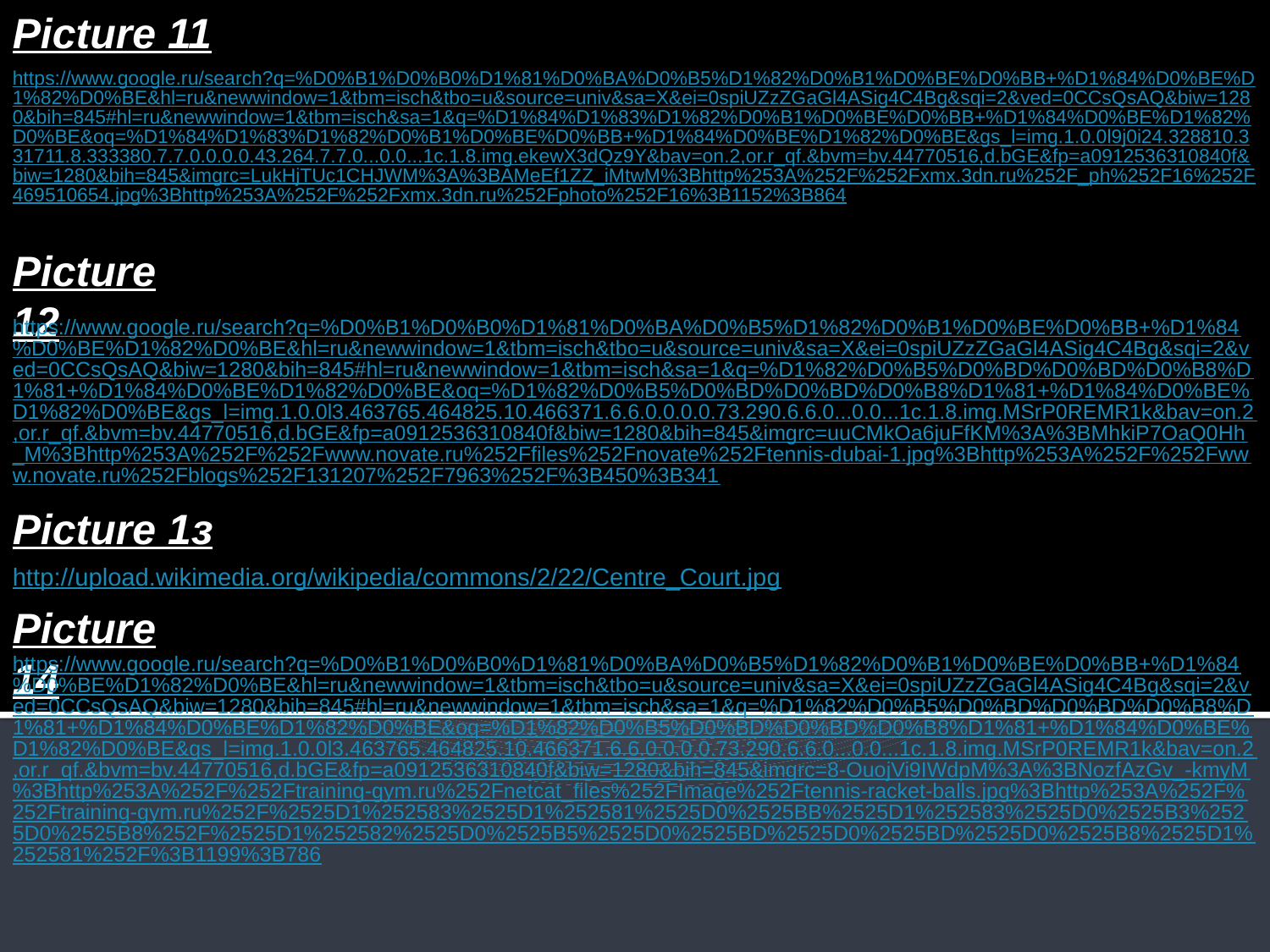

Picture 11
https://www.google.ru/search?q=%D0%B1%D0%B0%D1%81%D0%BA%D0%B5%D1%82%D0%B1%D0%BE%D0%BB+%D1%84%D0%BE%D1%82%D0%BE&hl=ru&newwindow=1&tbm=isch&tbo=u&source=univ&sa=X&ei=0spiUZzZGaGl4ASig4C4Bg&sqi=2&ved=0CCsQsAQ&biw=1280&bih=845#hl=ru&newwindow=1&tbm=isch&sa=1&q=%D1%84%D1%83%D1%82%D0%B1%D0%BE%D0%BB+%D1%84%D0%BE%D1%82%D0%BE&oq=%D1%84%D1%83%D1%82%D0%B1%D0%BE%D0%BB+%D1%84%D0%BE%D1%82%D0%BE&gs_l=img.1.0.0l9j0i24.328810.331711.8.333380.7.7.0.0.0.0.43.264.7.7.0...0.0...1c.1.8.img.ekewX3dQz9Y&bav=on.2,or.r_qf.&bvm=bv.44770516,d.bGE&fp=a0912536310840f&biw=1280&bih=845&imgrc=LukHjTUc1CHJWM%3A%3BAMeEf1ZZ_iMtwM%3Bhttp%253A%252F%252Fxmx.3dn.ru%252F_ph%252F16%252F469510654.jpg%3Bhttp%253A%252F%252Fxmx.3dn.ru%252Fphoto%252F16%3B1152%3B864
Picture 12
https://www.google.ru/search?q=%D0%B1%D0%B0%D1%81%D0%BA%D0%B5%D1%82%D0%B1%D0%BE%D0%BB+%D1%84%D0%BE%D1%82%D0%BE&hl=ru&newwindow=1&tbm=isch&tbo=u&source=univ&sa=X&ei=0spiUZzZGaGl4ASig4C4Bg&sqi=2&ved=0CCsQsAQ&biw=1280&bih=845#hl=ru&newwindow=1&tbm=isch&sa=1&q=%D1%82%D0%B5%D0%BD%D0%BD%D0%B8%D1%81+%D1%84%D0%BE%D1%82%D0%BE&oq=%D1%82%D0%B5%D0%BD%D0%BD%D0%B8%D1%81+%D1%84%D0%BE%D1%82%D0%BE&gs_l=img.1.0.0l3.463765.464825.10.466371.6.6.0.0.0.0.73.290.6.6.0...0.0...1c.1.8.img.MSrP0REMR1k&bav=on.2,or.r_qf.&bvm=bv.44770516,d.bGE&fp=a0912536310840f&biw=1280&bih=845&imgrc=uuCMkOa6juFfKM%3A%3BMhkiP7OaQ0Hh_M%3Bhttp%253A%252F%252Fwww.novate.ru%252Ffiles%252Fnovate%252Ftennis-dubai-1.jpg%3Bhttp%253A%252F%252Fwww.novate.ru%252Fblogs%252F131207%252F7963%252F%3B450%3B341
Picture 1з
http://upload.wikimedia.org/wikipedia/commons/2/22/Centre_Court.jpg
Picture 14
https://www.google.ru/search?q=%D0%B1%D0%B0%D1%81%D0%BA%D0%B5%D1%82%D0%B1%D0%BE%D0%BB+%D1%84%D0%BE%D1%82%D0%BE&hl=ru&newwindow=1&tbm=isch&tbo=u&source=univ&sa=X&ei=0spiUZzZGaGl4ASig4C4Bg&sqi=2&ved=0CCsQsAQ&biw=1280&bih=845#hl=ru&newwindow=1&tbm=isch&sa=1&q=%D1%82%D0%B5%D0%BD%D0%BD%D0%B8%D1%81+%D1%84%D0%BE%D1%82%D0%BE&oq=%D1%82%D0%B5%D0%BD%D0%BD%D0%B8%D1%81+%D1%84%D0%BE%D1%82%D0%BE&gs_l=img.1.0.0l3.463765.464825.10.466371.6.6.0.0.0.0.73.290.6.6.0...0.0...1c.1.8.img.MSrP0REMR1k&bav=on.2,or.r_qf.&bvm=bv.44770516,d.bGE&fp=a0912536310840f&biw=1280&bih=845&imgrc=8-OuojVi9IWdpM%3A%3BNozfAzGv_-kmyM%3Bhttp%253A%252F%252Ftraining-gym.ru%252Fnetcat_files%252FImage%252Ftennis-racket-balls.jpg%3Bhttp%253A%252F%252Ftraining-gym.ru%252F%2525D1%252583%2525D1%252581%2525D0%2525BB%2525D1%252583%2525D0%2525B3%2525D0%2525B8%252F%2525D1%252582%2525D0%2525B5%2525D0%2525BD%2525D0%2525BD%2525D0%2525B8%2525D1%252581%252F%3B1199%3B786